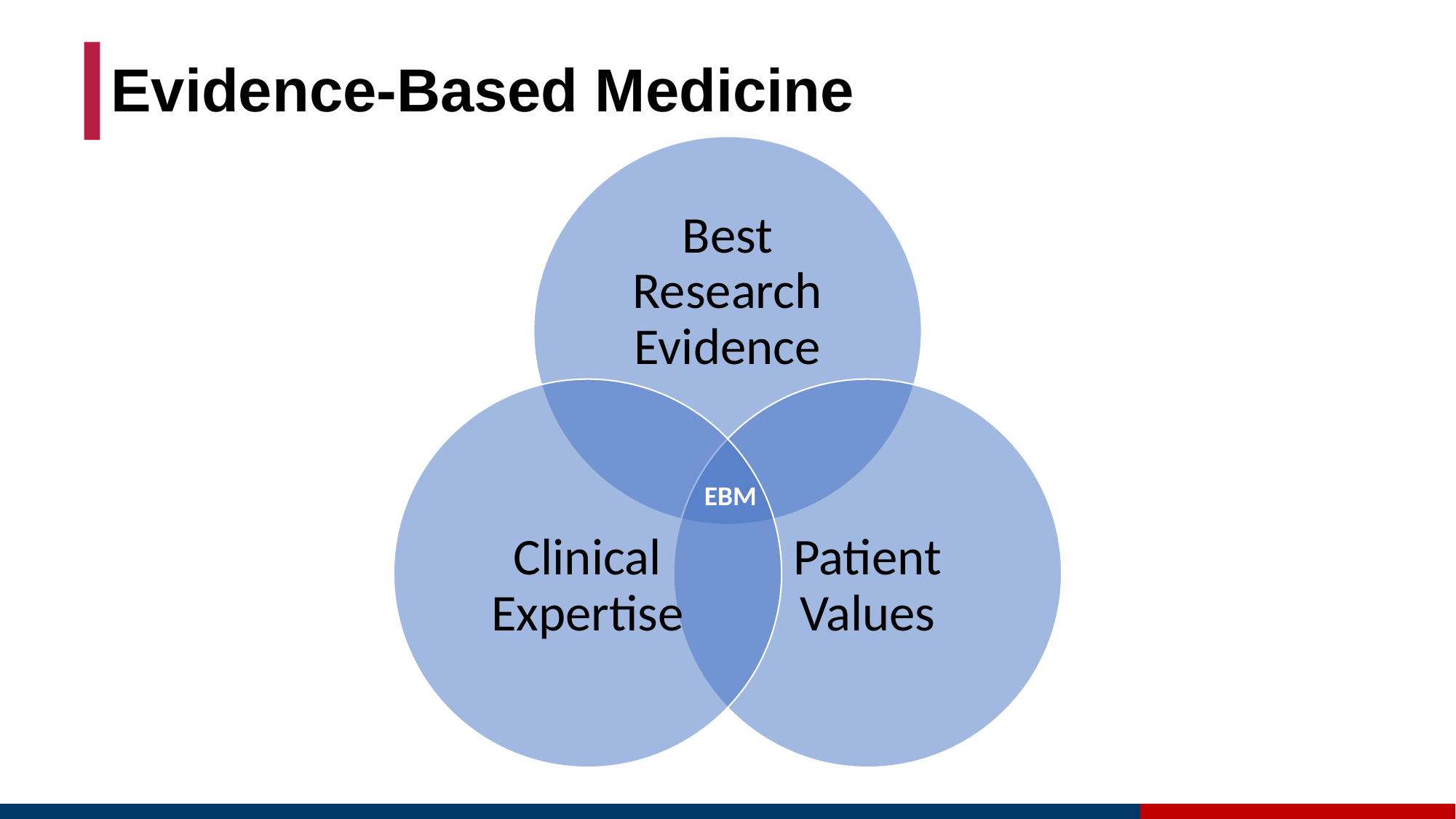

# Evidence-Based Medicine
Best Research Evidence
Patient Values
Clinical Expertise

EBM